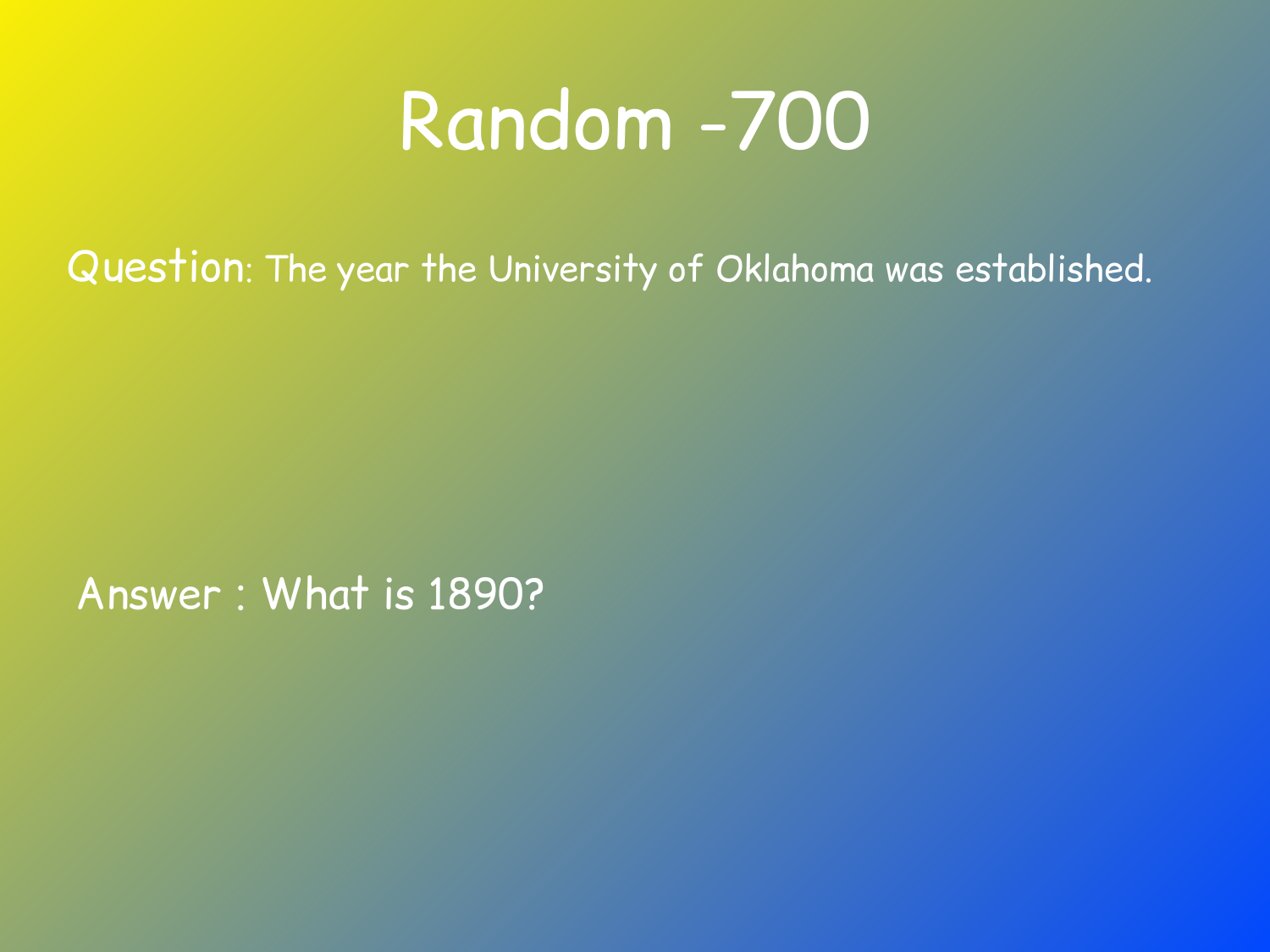

# Random -700
Question: The year the University of Oklahoma was established.

Answer : What is 1890?